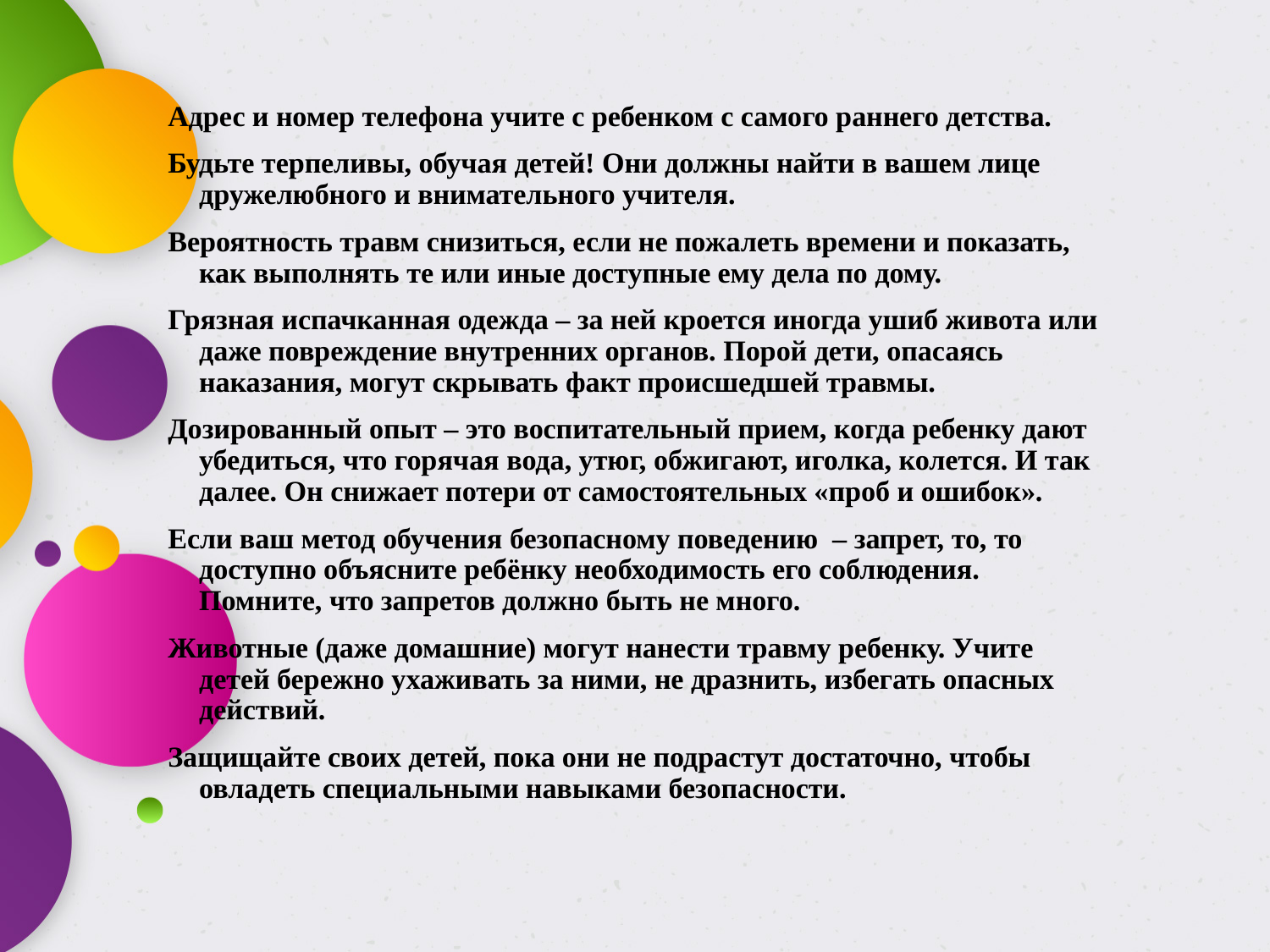

Адрес и номер телефона учите с ребенком с самого раннего детства.
Будьте терпеливы, обучая детей! Они должны найти в вашем лице дружелюбного и внимательного учителя.
Вероятность травм снизиться, если не пожалеть времени и показать, как выполнять те или иные доступные ему дела по дому.
Грязная испачканная одежда – за ней кроется иногда ушиб живота или даже повреждение внутренних органов. Порой дети, опасаясь наказания, могут скрывать факт происшедшей травмы.
Дозированный опыт – это воспитательный прием, когда ребенку дают убедиться, что горячая вода, утюг, обжигают, иголка, колется. И так далее. Он снижает потери от самостоятельных «проб и ошибок».
Если ваш метод обучения безопасному поведению  – запрет, то, то доступно объясните ребёнку необходимость его соблюдения. Помните, что запретов должно быть не много.
Животные (даже домашние) могут нанести травму ребенку. Учите детей бережно ухаживать за ними, не дразнить, избегать опасных действий.
Защищайте своих детей, пока они не подрастут достаточно, чтобы овладеть специальными навыками безопасности.